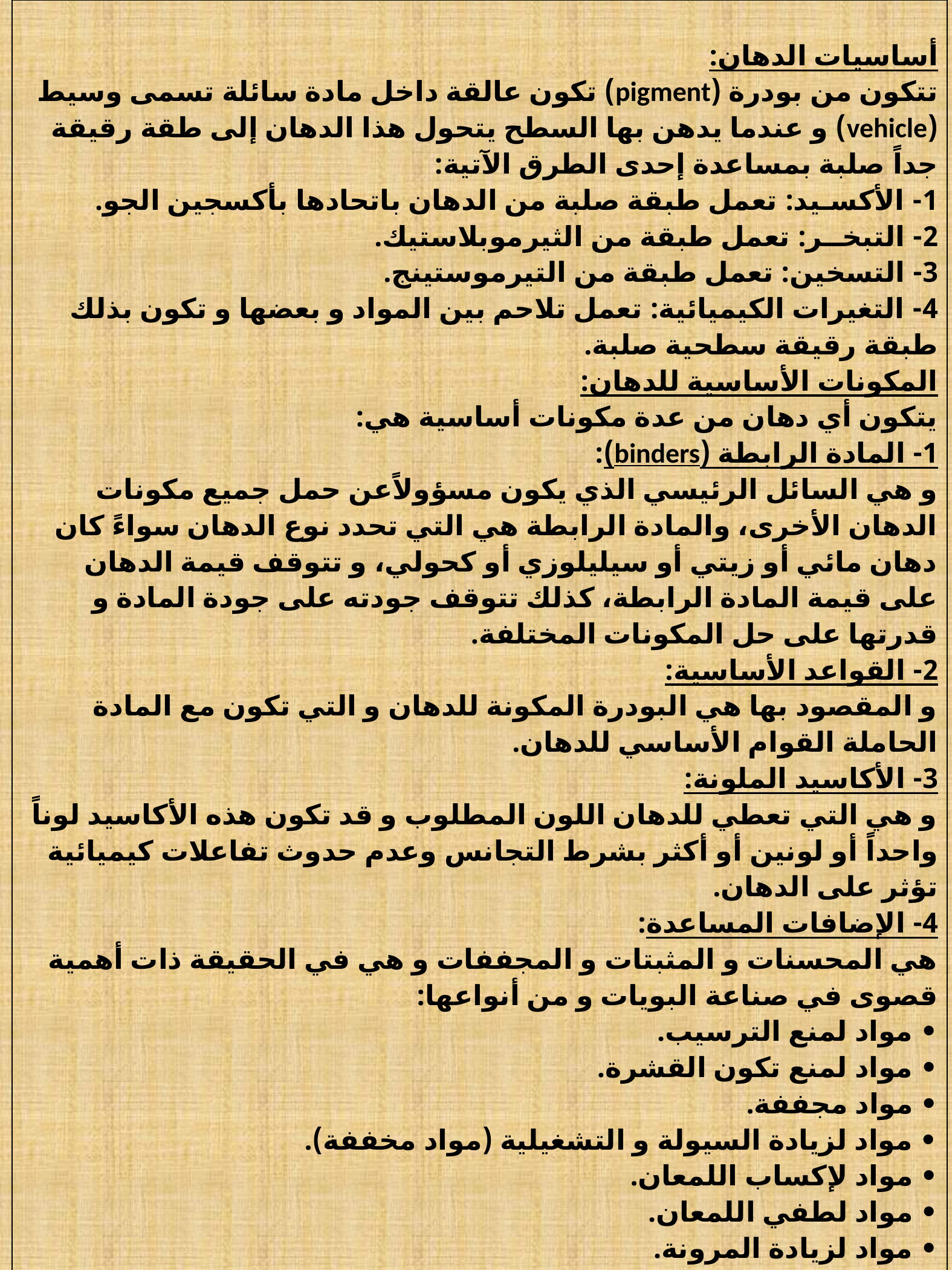

| أساسيات الدهان: تتكون من بودرة (pigment) تكون عالقة داخل مادة سائلة تسمى وسيط (vehicle) و عندما يدهن بها السطح يتحول هذا الدهان إلى طقة رقيقة جداً صلبة بمساعدة إحدى الطرق الآتية: 1- الأكسـيد: تعمل طبقة صلبة من الدهان باتحادها بأكسجين الجو. 2- التبخــر: تعمل طبقة من الثيرموبلاستيك. 3- التسخين: تعمل طبقة من التيرموستينج. 4- التغيرات الكيميائية: تعمل تلاحم بين المواد و بعضها و تكون بذلك طبقة رقيقة سطحية صلبة. المكونات الأساسية للدهان: يتكون أي دهان من عدة مكونات أساسية هي: 1- المادة الرابطة (binders): و هي السائل الرئيسي الذي يكون مسؤولاًعن حمل جميع مكونات الدهان الأخرى، والمادة الرابطة هي التي تحدد نوع الدهان سواءً كان دهان مائي أو زيتي أو سيليلوزي أو كحولي، و تتوقف قيمة الدهان على قيمة المادة الرابطة، كذلك تتوقف جودته على جودة المادة و قدرتها على حل المكونات المختلفة. 2- القواعد الأساسية: و المقصود بها هي البودرة المكونة للدهان و التي تكون مع المادة الحاملة القوام الأساسي للدهان. 3- الأكاسيد الملونة: و هي التي تعطي للدهان اللون المطلوب و قد تكون هذه الأكاسيد لوناً واحداً أو لونين أو أكثر بشرط التجانس وعدم حدوث تفاعلات كيميائية تؤثر على الدهان. 4- الإضافات المساعدة: هي المحسنات و المثبتات و المجففات و هي في الحقيقة ذات أهمية قصوى في صناعة البويات و من أنواعها: • مواد لمنع الترسيب. • مواد لمنع تكون القشرة. • مواد مجففة. • مواد لزيادة السيولة و التشغيلية (مواد مخففة). • مواد لإكساب اللمعان. • مواد لطفي اللمعان. • مواد لزيادة المرونة. • مواد مثبتة للدهانات. • مواد زادة الصلابة. • مواد زيادة مقاومة المياه. • مواد زيادة مقاومة الحرارة. • مواد مقاومة البكتريا و الطفيليات. • مواد زيادة مقاومة صدأ عبوات الصفيح. |
| --- |